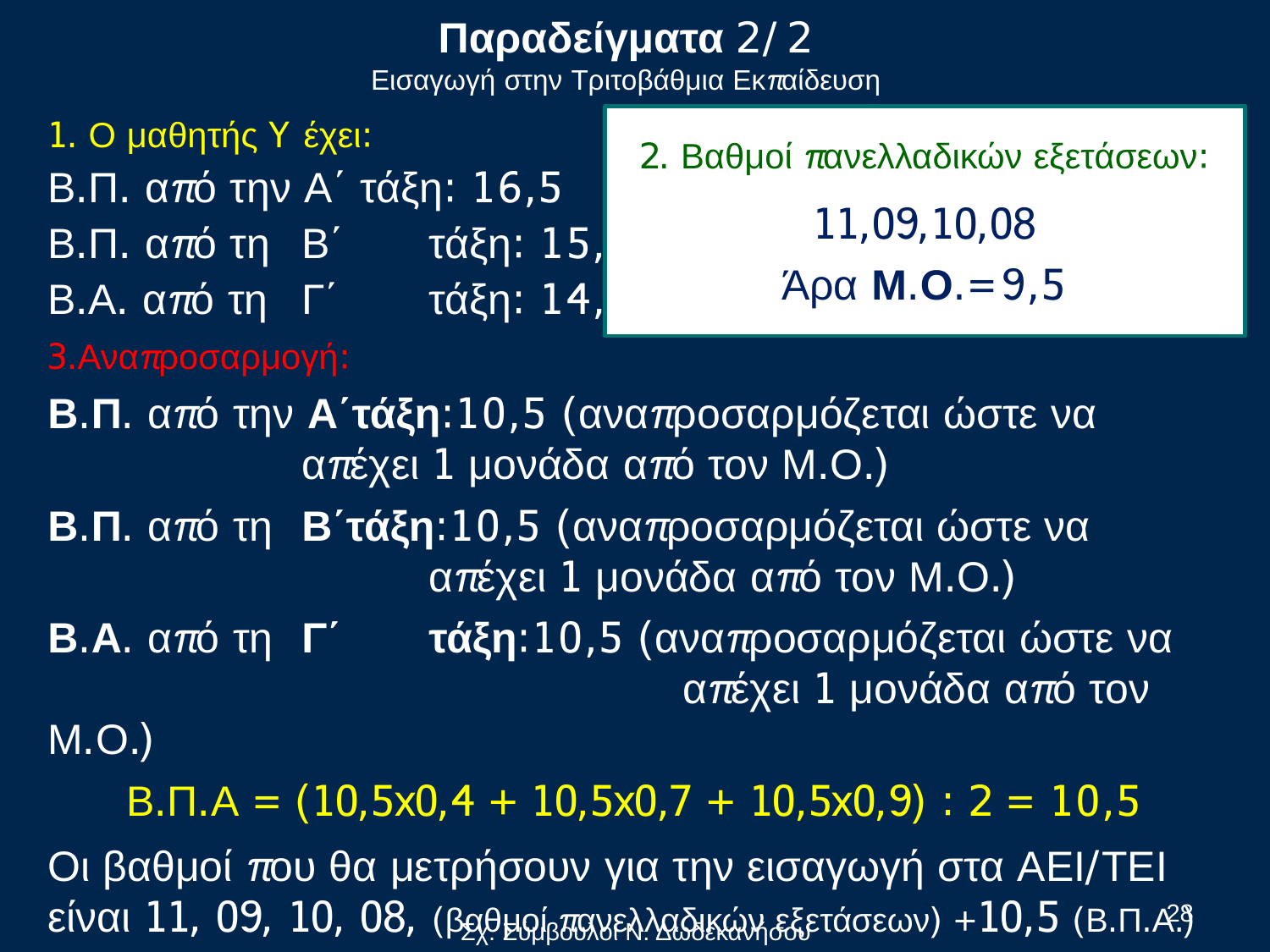

# Παραδείγματα 2/2 Εισαγωγή στην Τριτοβάθμια Εκπαίδευση
1. Ο μαθητής Y έχει:
Β.Π. από την Α΄ τάξη: 16,5
Β.Π. από τη 	Β΄ 	τάξη: 15,2
Β.Α. από τη 	Γ΄ 	τάξη: 14,7
3.Αναπροσαρμογή:
Β.Π. από την Α΄τάξη:10,5 (αναπροσαρμόζεται ώστε να 			απέχει 1 μονάδα από τον Μ.Ο.)
Β.Π. από τη 	Β΄τάξη:10,5 (αναπροσαρμόζεται ώστε να 				απέχει 1 μονάδα από τον Μ.Ο.)
Β.Α. από τη 	Γ΄	τάξη:10,5 (αναπροσαρμόζεται ώστε να 						απέχει 1 μονάδα από τον Μ.Ο.)
Β.Π.Α = (10,5x0,4 + 10,5x0,7 + 10,5x0,9) : 2 = 10,5
Οι βαθμοί που θα μετρήσουν για την εισαγωγή στα ΑΕΙ/ΤΕΙ είναι 11, 09, 10, 08, (βαθμοί πανελλαδικών εξετάσεων) +10,5 (Β.Π.Α.)

2. Βαθμοί πανελλαδικών εξετάσεων:
11,09,10,08
Άρα Μ.Ο.=9,5
28
Σχ. Σύμβουλοι Ν. Δωδεκανήσου